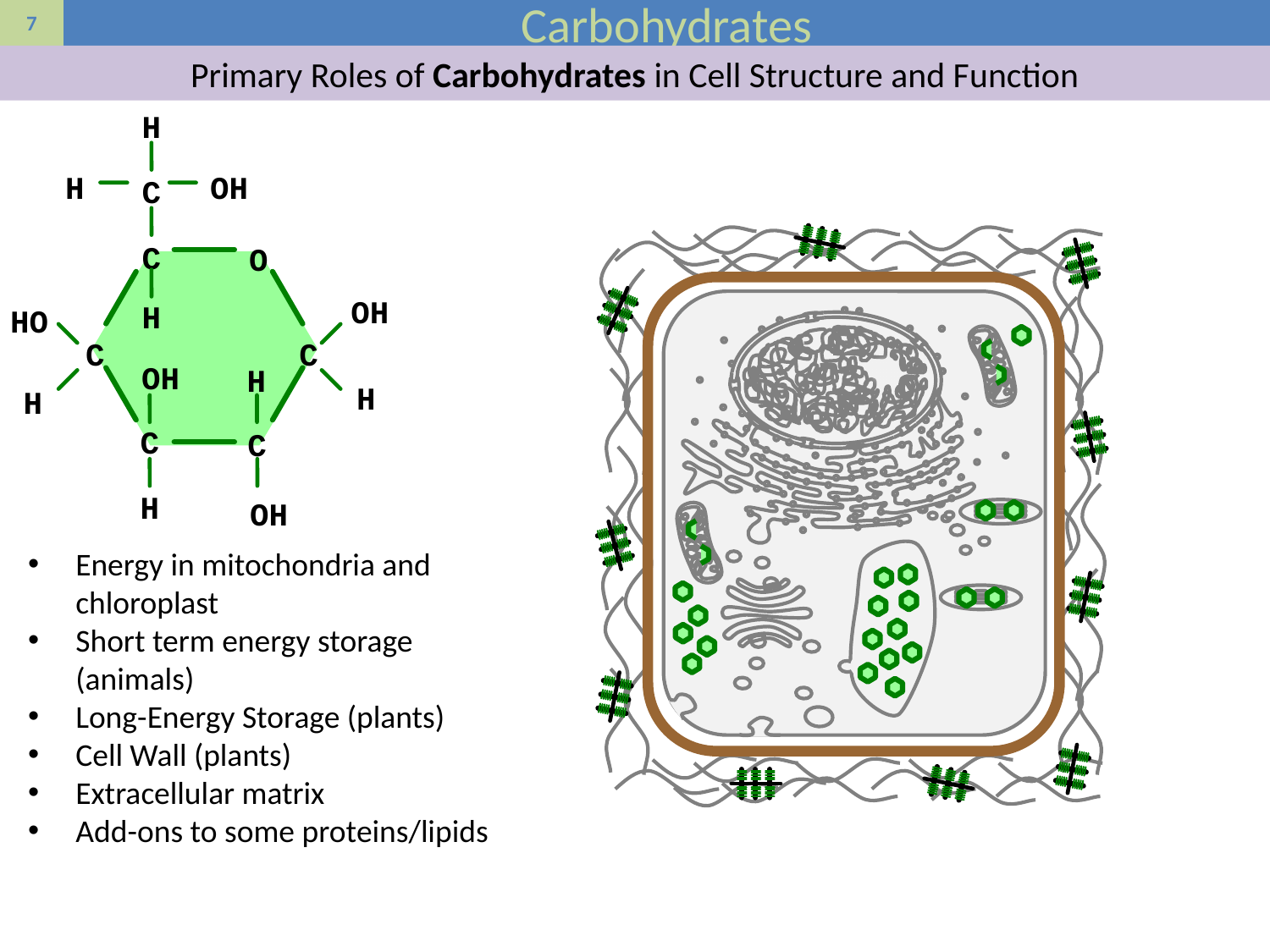

# Carbohydrates
Primary Roles of Carbohydrates in Cell Structure and Function
H

H
OH
C

C
O

OH

H

H
HO

H

C
C
OH
H

C
C

H
OH

Energy in mitochondria and chloroplast
Short term energy storage (animals)
Long-Energy Storage (plants)
Cell Wall (plants)
Extracellular matrix
Add-ons to some proteins/lipids